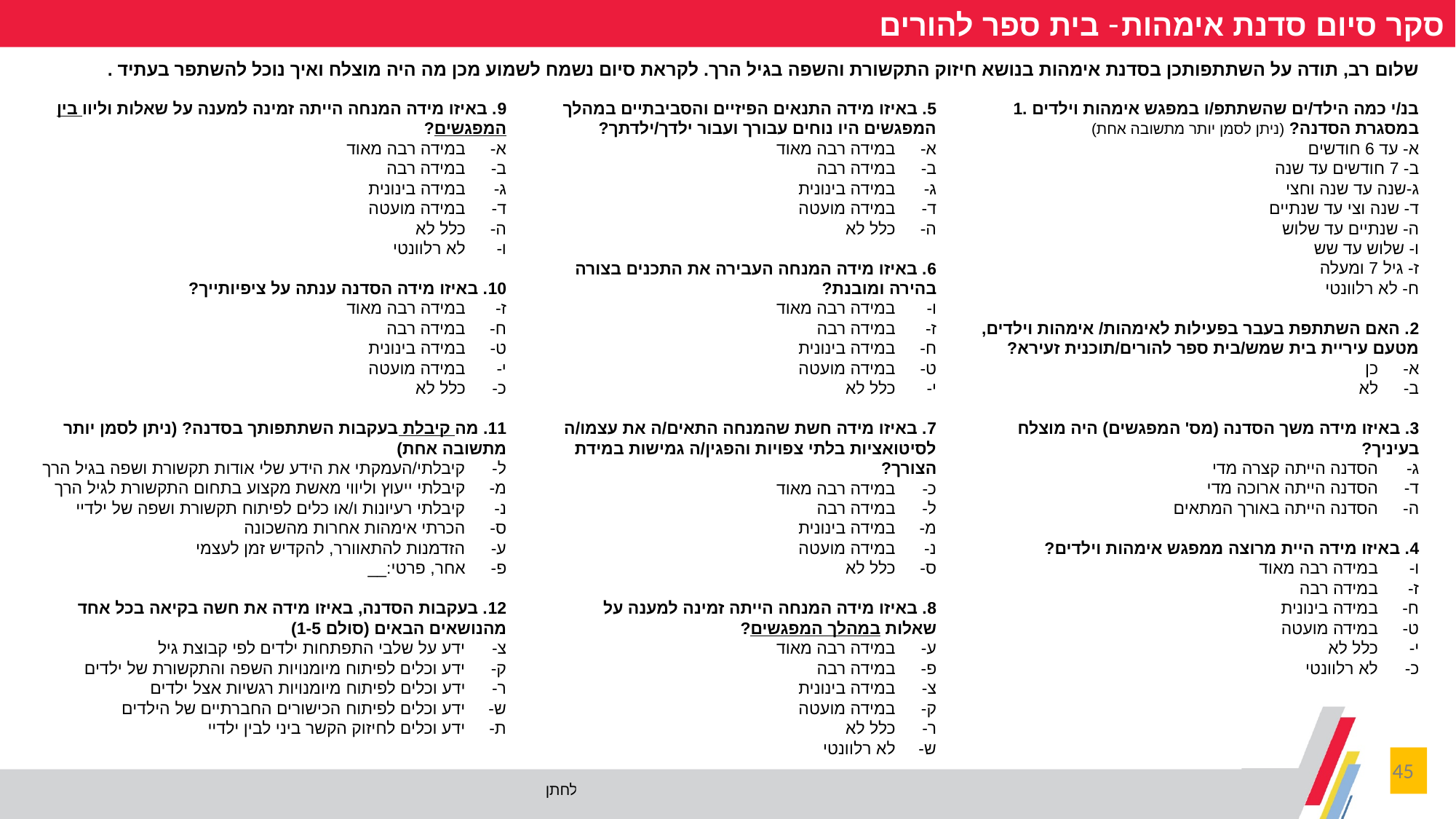

סקר סיום סדנת אימהות- בית ספר להורים
שלום רב, תודה על השתתפותכן בסדנת אימהות בנושא חיזוק התקשורת והשפה בגיל הרך. לקראת סיום נשמח לשמוע מכן מה היה מוצלח ואיך נוכל להשתפר בעתיד .

9. באיזו מידה המנחה הייתה זמינה למענה על שאלות וליוו בין המפגשים?
במידה רבה מאוד
במידה רבה
במידה בינונית
במידה מועטה
כלל לא
לא רלוונטי

10. באיזו מידה הסדנה ענתה על ציפיותייך?
במידה רבה מאוד
במידה רבה
במידה בינונית
במידה מועטה
כלל לא

11. מה קיבלת בעקבות השתתפותך בסדנה? (ניתן לסמן יותר מתשובה אחת)
קיבלתי/העמקתי את הידע שלי אודות תקשורת ושפה בגיל הרך
קיבלתי ייעוץ וליווי מאשת מקצוע בתחום התקשורת לגיל הרך
קיבלתי רעיונות ו/או כלים לפיתוח תקשורת ושפה של ילדיי
הכרתי אימהות אחרות מהשכונה
הזדמנות להתאוורר, להקדיש זמן לעצמי
אחר, פרטי:__

12. בעקבות הסדנה, באיזו מידה את חשה בקיאה בכל אחד מהנושאים הבאים (סולם 1-5)
ידע על שלבי התפתחות ילדים לפי קבוצת גיל
ידע וכלים לפיתוח מיומנויות השפה והתקשורת של ילדים
ידע וכלים לפיתוח מיומנויות רגשיות אצל ילדים
ידע וכלים לפיתוח הכישורים החברתיים של הילדים
ידע וכלים לחיזוק הקשר ביני לבין ילדיי
5. באיזו מידה התנאים הפיזיים והסביבתיים במהלך המפגשים היו נוחים עבורך ועבור ילדך/ילדתך?
במידה רבה מאוד
במידה רבה
במידה בינונית
במידה מועטה
כלל לא

6. באיזו מידה המנחה העבירה את התכנים בצורה בהירה ומובנת?
במידה רבה מאוד
במידה רבה
במידה בינונית
במידה מועטה
כלל לא

7. באיזו מידה חשת שהמנחה התאים/ה את עצמו/ה לסיטואציות בלתי צפויות והפגין/ה גמישות במידת הצורך?
במידה רבה מאוד
במידה רבה
במידה בינונית
במידה מועטה
כלל לא

8. באיזו מידה המנחה הייתה זמינה למענה על שאלות במהלך המפגשים?
במידה רבה מאוד
במידה רבה
במידה בינונית
במידה מועטה
כלל לא
לא רלוונטי
1. בנ/י כמה הילד/ים שהשתתפ/ו במפגש אימהות וילדים במסגרת הסדנה? (ניתן לסמן יותר מתשובה אחת)
א- עד 6 חודשים
ב- 7 חודשים עד שנה
ג-שנה עד שנה וחצי
ד- שנה וצי עד שנתיים
ה- שנתיים עד שלוש
ו- שלוש עד שש
ז- גיל 7 ומעלה
ח- לא רלוונטי

2. האם השתתפת בעבר בפעילות לאימהות/ אימהות וילדים, מטעם עיריית בית שמש/בית ספר להורים/תוכנית זעירא?
כן
לא

3. באיזו מידה משך הסדנה (מס' המפגשים) היה מוצלח בעיניך?
הסדנה הייתה קצרה מדי
הסדנה הייתה ארוכה מדי
הסדנה הייתה באורך המתאים

4. באיזו מידה היית מרוצה ממפגש אימהות וילדים?
במידה רבה מאוד
במידה רבה
במידה בינונית
במידה מועטה
כלל לא
לא רלוונטי

45